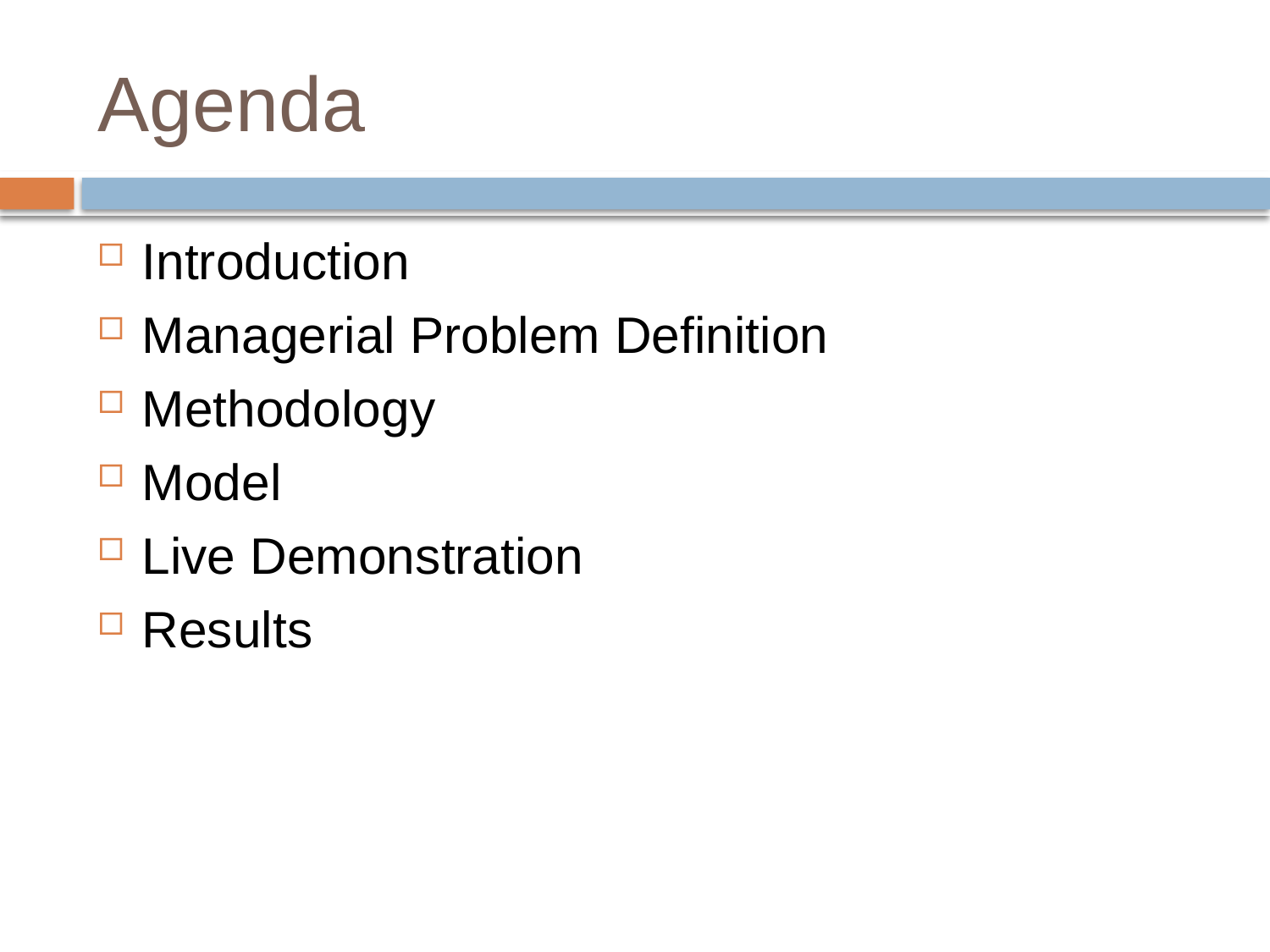

# Agenda
Introduction
Managerial Problem Definition
Methodology
Model
Live Demonstration
Results